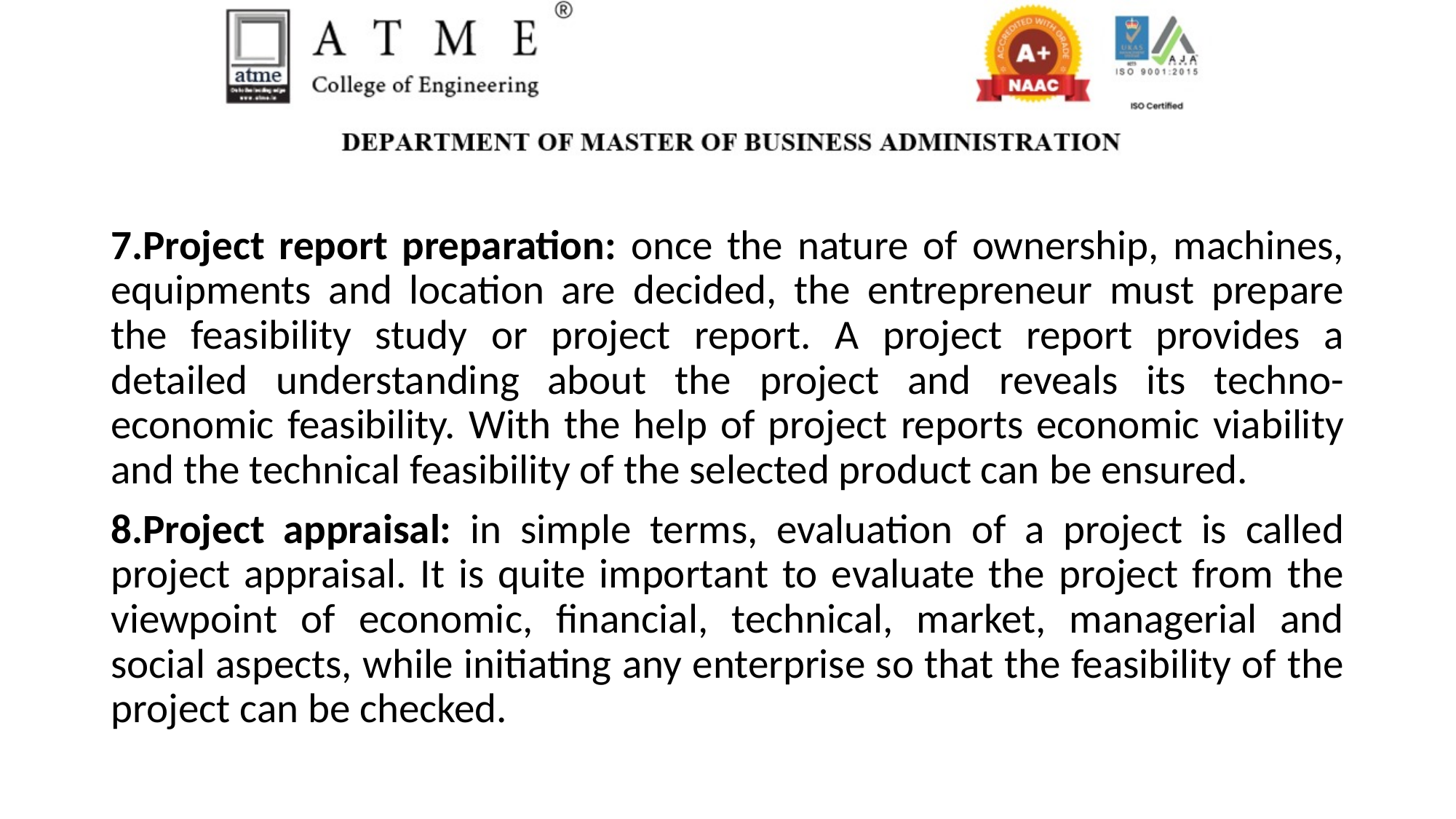

7.Project report preparation: once the nature of ownership, machines, equipments and location are decided, the entrepreneur must prepare the feasibility study or project report. A project report provides a detailed understanding about the project and reveals its techno-economic feasibility. With the help of project reports economic viability and the technical feasibility of the selected product can be ensured.
8.Project appraisal: in simple terms, evaluation of a project is called project appraisal. It is quite important to evaluate the project from the viewpoint of economic, financial, technical, market, managerial and social aspects, while initiating any enterprise so that the feasibility of the project can be checked.